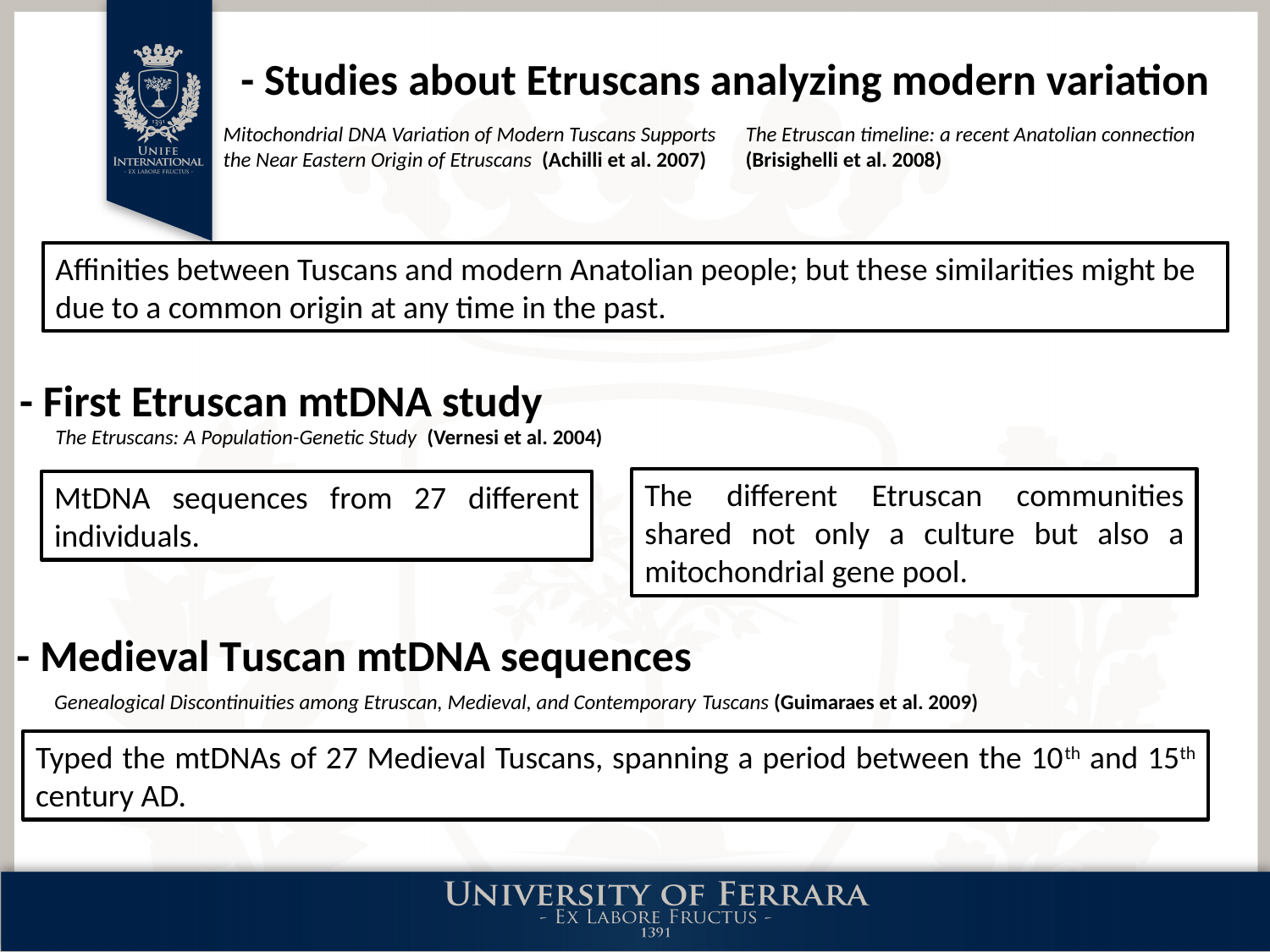

- Studies about Etruscans analyzing modern variation
Mitochondrial DNA Variation of Modern Tuscans Supports the Near Eastern Origin of Etruscans  (Achilli et al. 2007)
The Etruscan timeline: a recent Anatolian connection (Brisighelli et al. 2008)
Affinities between Tuscans and modern Anatolian people; but these similarities might be due to a common origin at any time in the past.
- First Etruscan mtDNA study
The Etruscans: A Population-Genetic Study  (Vernesi et al. 2004)
The different Etruscan communities shared not only a culture but also a mitochondrial gene pool.
MtDNA sequences from 27 different individuals.
- Medieval Tuscan mtDNA sequences
Genealogical Discontinuities among Etruscan, Medieval, and Contemporary Tuscans (Guimaraes et al. 2009)
Typed the mtDNAs of 27 Medieval Tuscans, spanning a period between the 10th and 15th century AD.